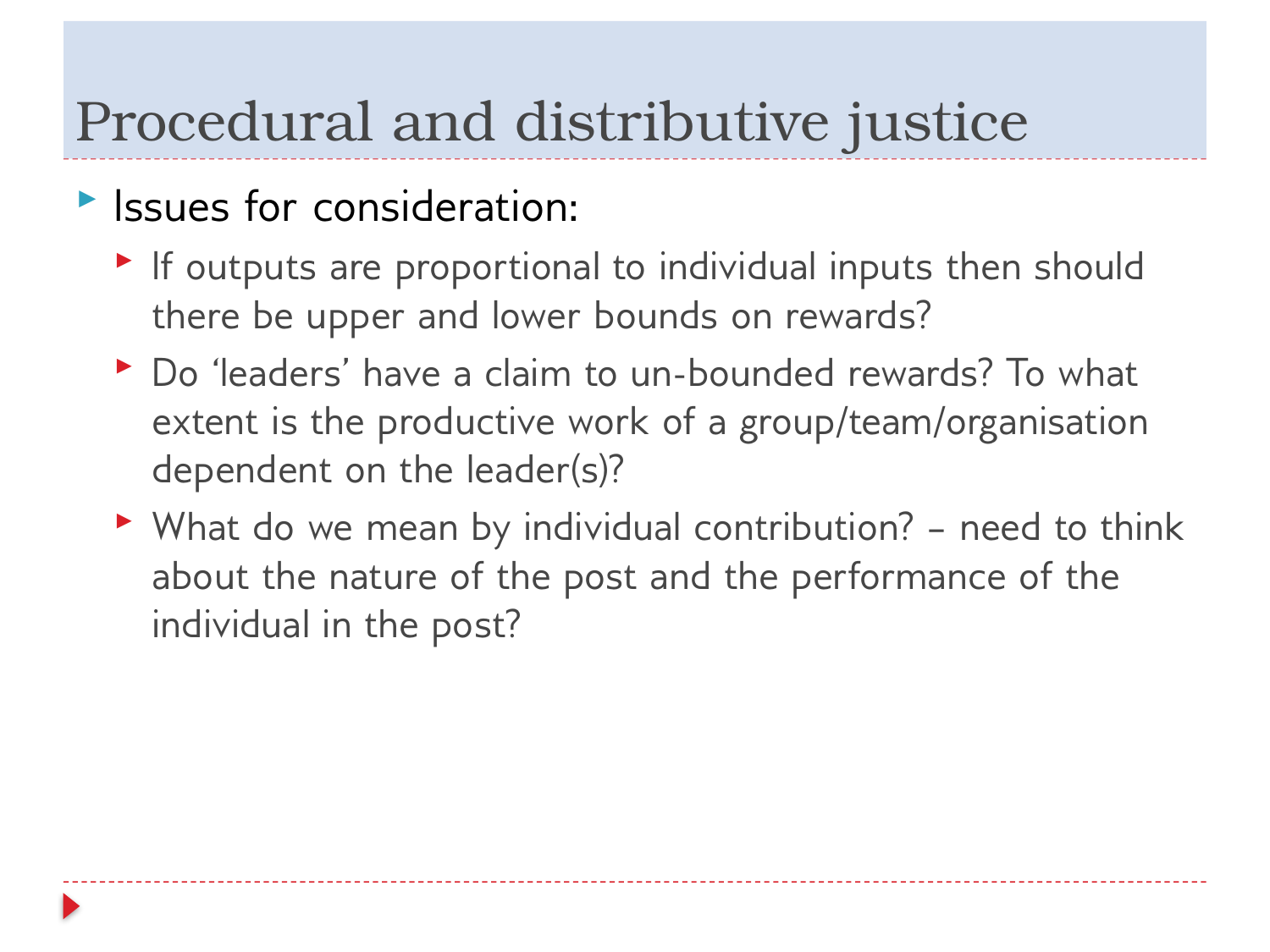

# Procedural and distributive justice
Issues for consideration:
If outputs are proportional to individual inputs then should there be upper and lower bounds on rewards?
Do ‘leaders’ have a claim to un-bounded rewards? To what extent is the productive work of a group/team/organisation dependent on the leader(s)?
What do we mean by individual contribution? – need to think about the nature of the post and the performance of the individual in the post?